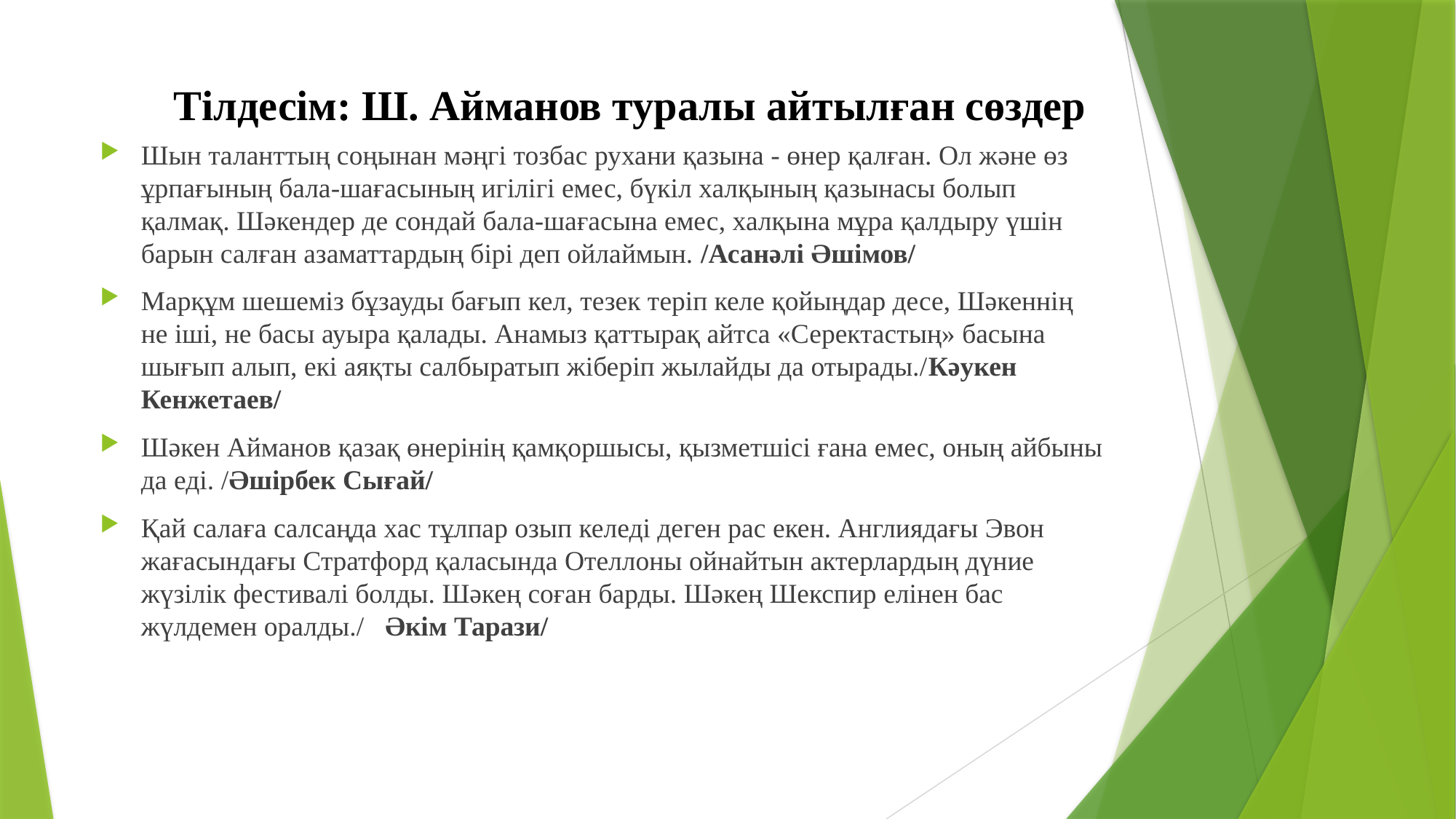

# Тілдесім: Ш. Айманов туралы айтылған сөздер
Шын таланттың соңынан мәңгі тозбас рухани қазына - өнер қалған. Ол және өз ұрпағының бала-шағасының игілігі емес, бүкіл халқының қазынасы болып қалмақ. Шәкендер де сондай бала-шағасына емес, халқына мұра қалдыру үшін барын салған азаматтардың бірі деп ойлаймын. /Асанәлі Әшімов/
Марқұм шешеміз бұзауды бағып кел, тезек теріп келе қойыңдар десе, Шәкеннің не іші, не басы ауыра қалады. Анамыз қаттырақ айтса «Серектастың» басына шығып алып, екі аяқты салбыратып жіберіп жылайды да отырады./Кәукен Кенжетаев/
Шәкен Айманов қазақ өнерінің қамқоршысы, қызметшісі ғана емес, оның айбыны да еді. /Әшірбек Сығай/
Қай салаға салсаңда хас тұлпар озып келеді деген рас екен. Англиядағы Эвон жағасындағы Стратфорд қаласында Отеллоны ойнайтын актерлардың дүние жүзілік фестивалі болды. Шәкең соған барды. Шәкең Шекспир елінен бас жүлдемен оралды./   Әкім Тарази/